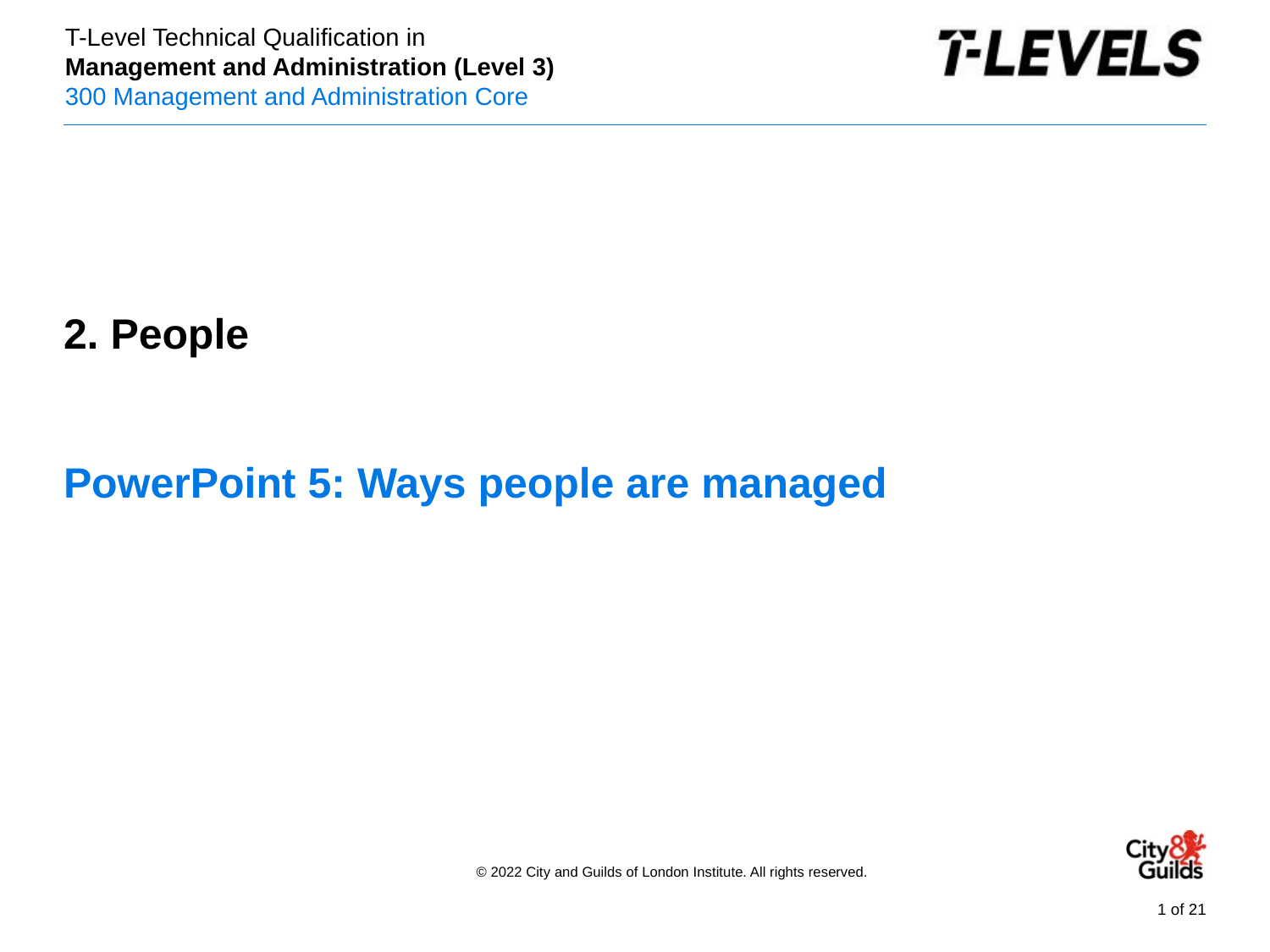

PowerPoint presentation
2. People
# PowerPoint 5: Ways people are managed